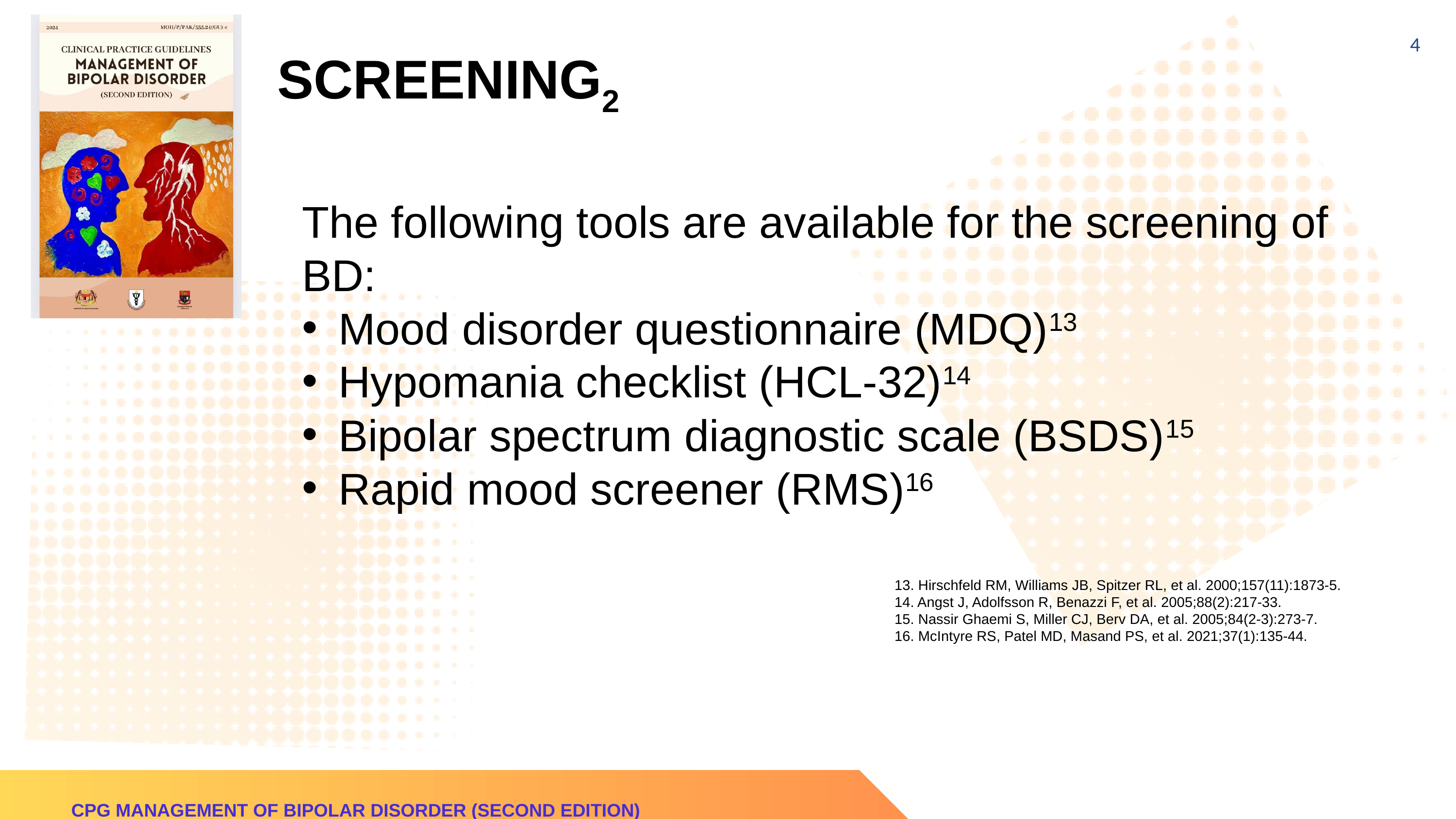

4
SCREENING2

The following tools are available for the screening of BD:
Mood disorder questionnaire (MDQ)13
Hypomania checklist (HCL-32)14
Bipolar spectrum diagnostic scale (BSDS)15
Rapid mood screener (RMS)16

13. Hirschfeld RM, Williams JB, Spitzer RL, et al. 2000;157(11):1873-5.
14. Angst J, Adolfsson R, Benazzi F, et al. 2005;88(2):217-33.
15. Nassir Ghaemi S, Miller CJ, Berv DA, et al. 2005;84(2-3):273-7.
16. McIntyre RS, Patel MD, Masand PS, et al. 2021;37(1):135-44.

CPG MANAGEMENT OF BIPOLAR DISORDER (SECOND EDITION)